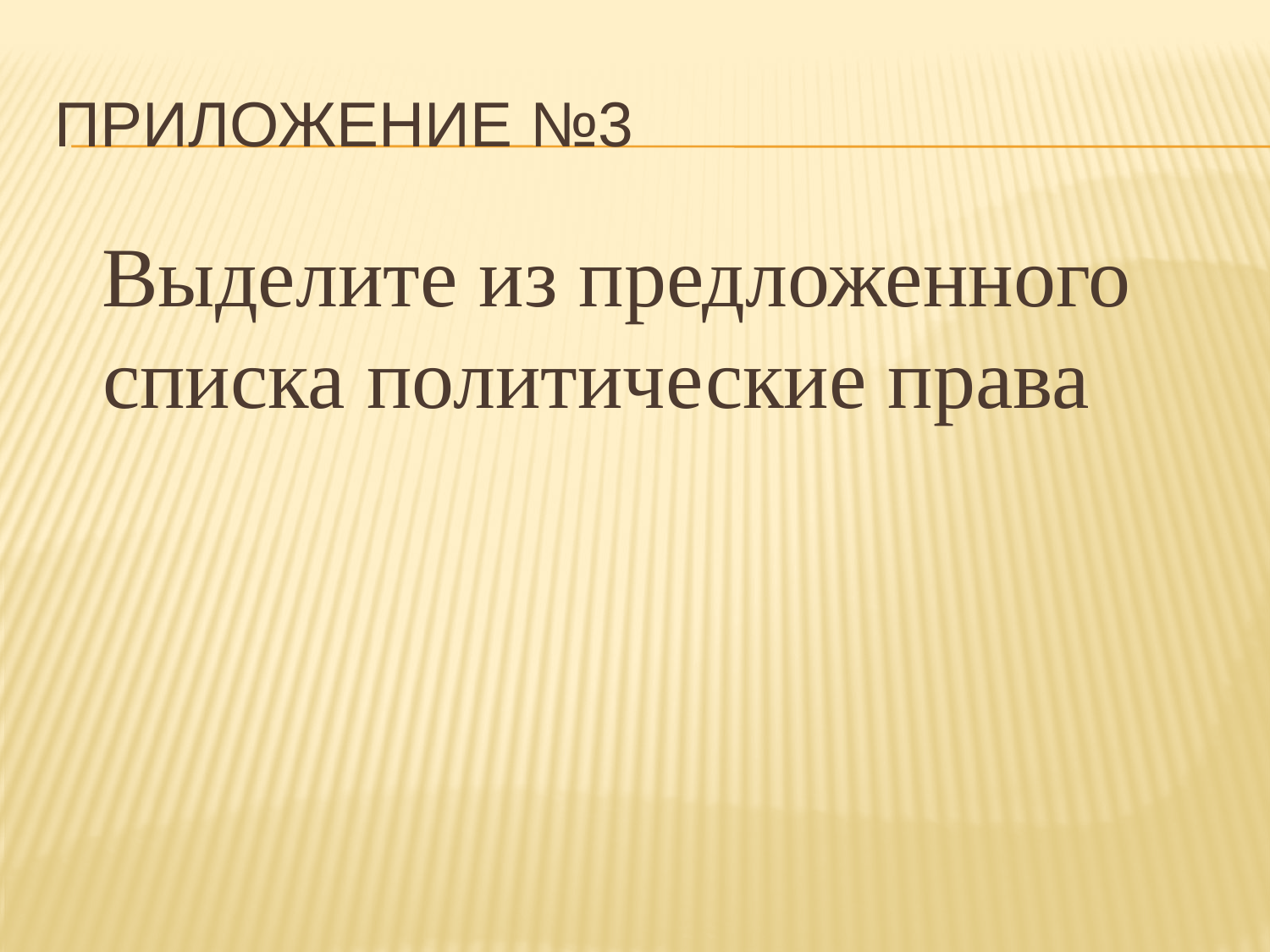

# Приложение №3
   Выделите из предложенного списка политические права